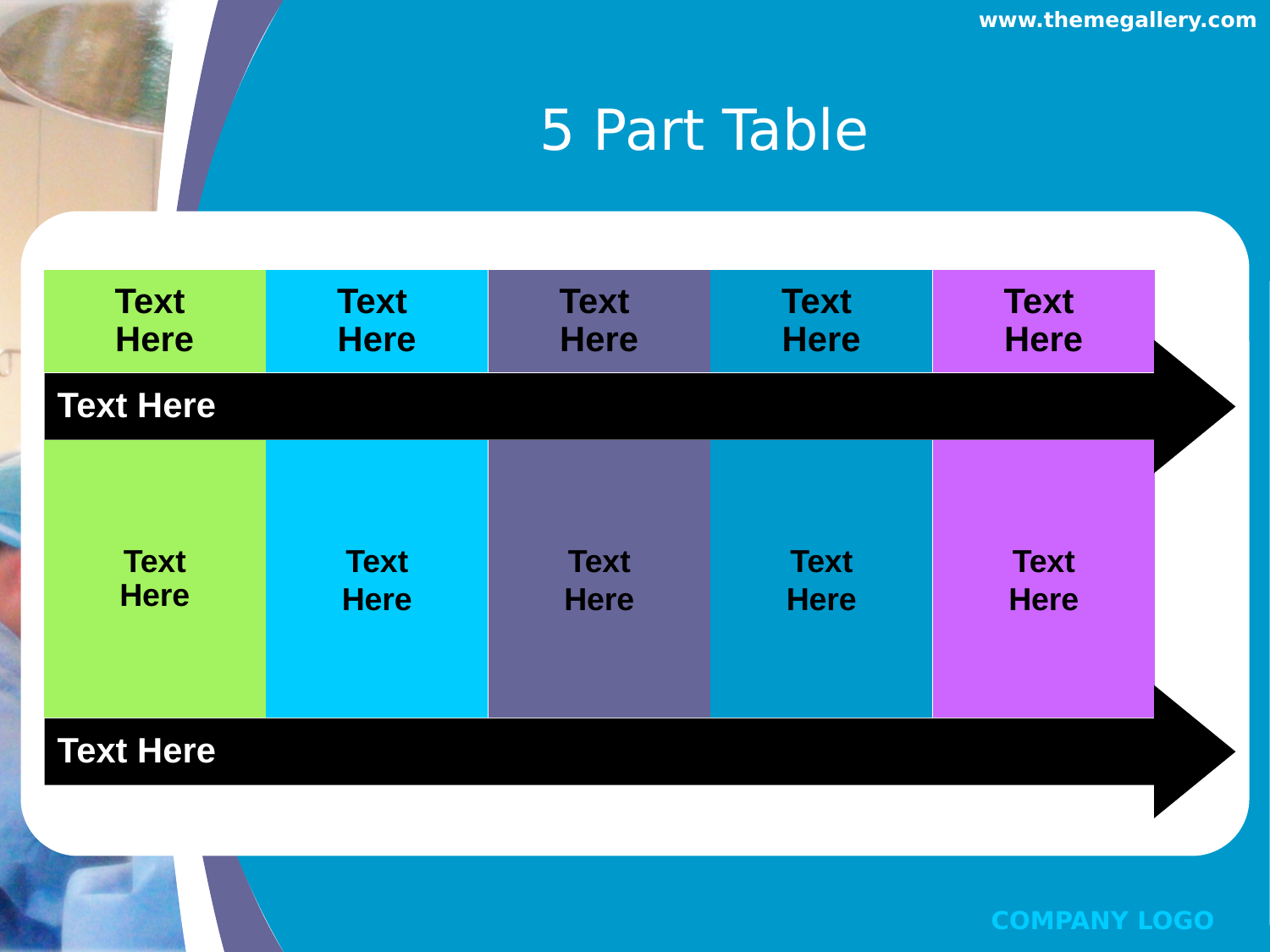

www.themegallery.com
# 5 Part Table

Text
Here
Text
Here
Text
Here
Text
Here
Text
Here
Text Here
Text
Here
Text
Here
Text
Here
Text
Here
Text
Here
Text Here